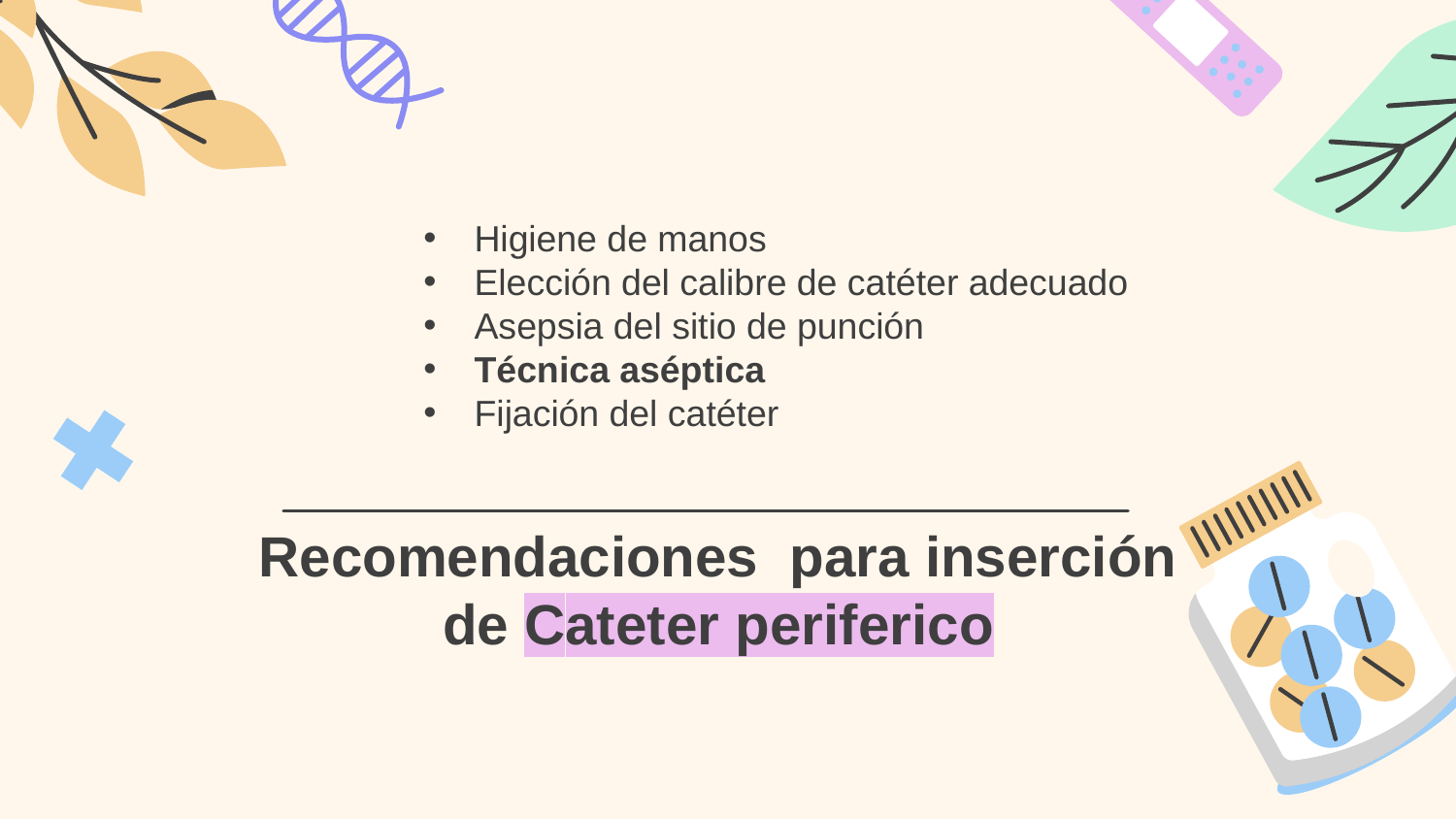

Higiene de manos
Elección del calibre de catéter adecuado
Asepsia del sitio de punción
Técnica aséptica
Fijación del catéter

# Recomendaciones  para inserción de Cateter periferico